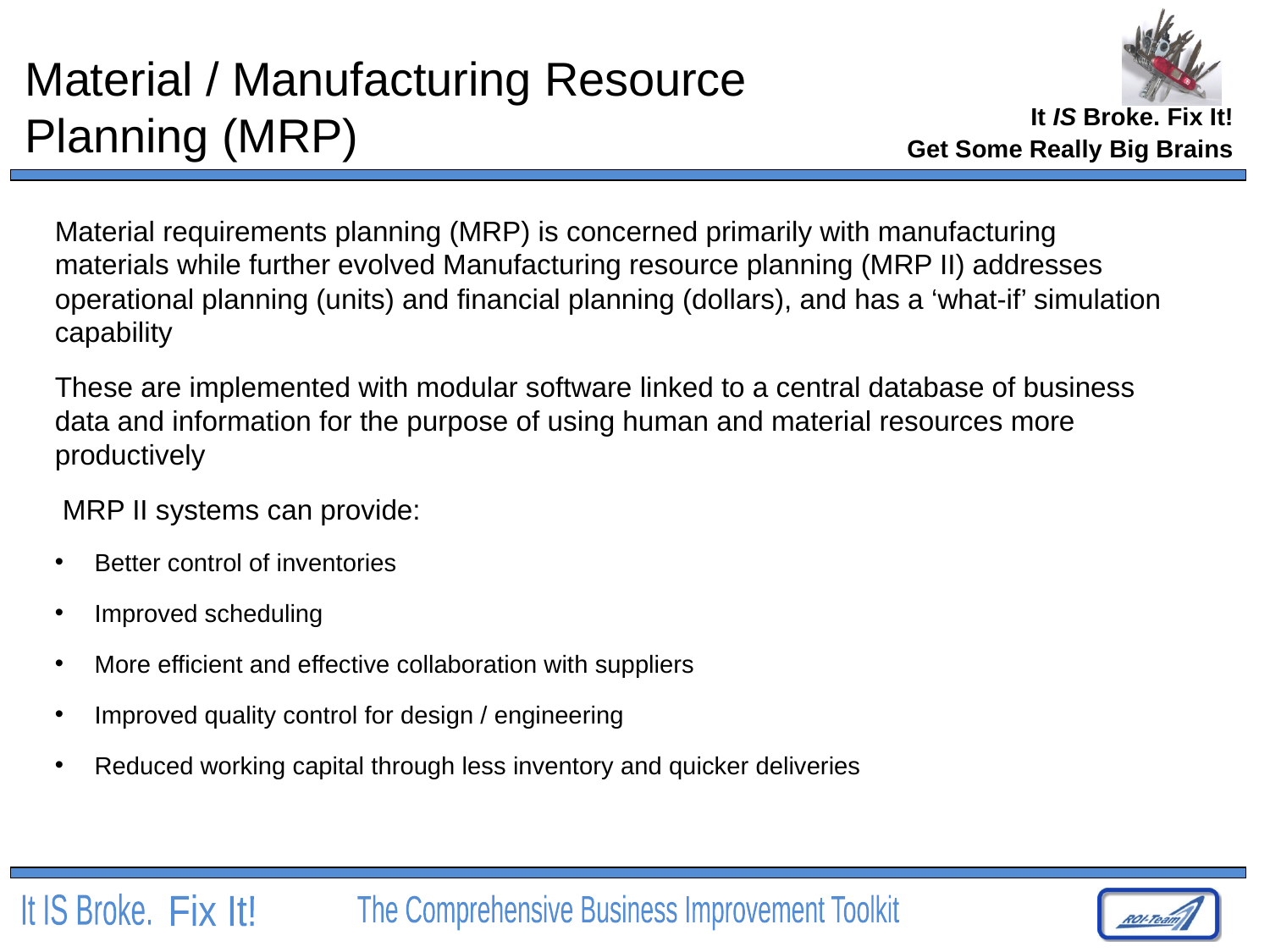

# Material / Manufacturing Resource Planning (MRP)
Get Some Really Big Brains
Material requirements planning (MRP) is concerned primarily with manufacturing materials while further evolved Manufacturing resource planning (MRP II) addresses operational planning (units) and financial planning (dollars), and has a ‘what-if’ simulation capability
These are implemented with modular software linked to a central database of business data and information for the purpose of using human and material resources more productively
 MRP II systems can provide:
Better control of inventories
Improved scheduling
More efficient and effective collaboration with suppliers
Improved quality control for design / engineering
Reduced working capital through less inventory and quicker deliveries